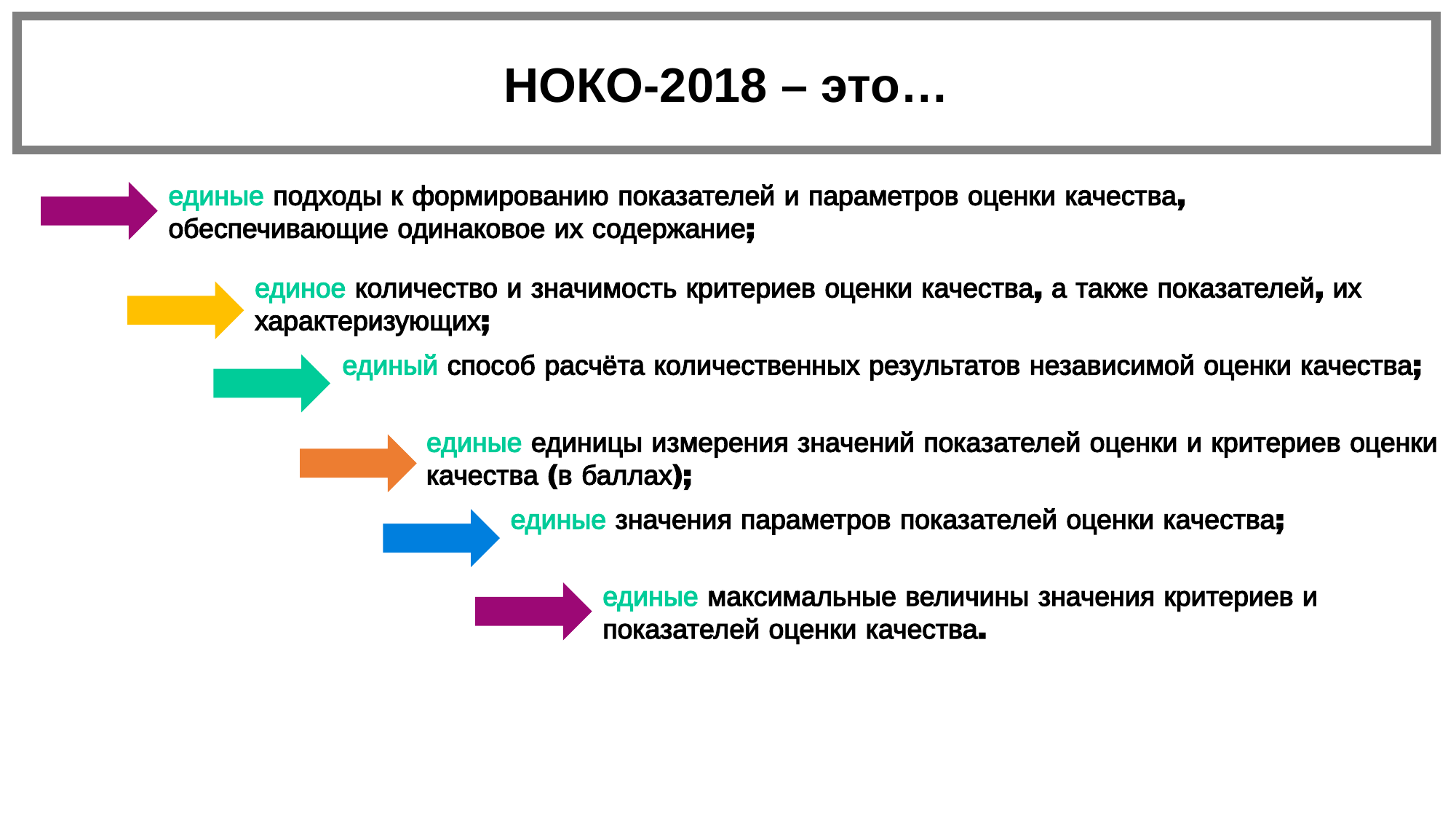

НОКО-2018 – это…
единые подходы к формированию показателей и параметров оценки качества, обеспечивающие одинаковое их содержание;

единое количество и значимость критериев оценки качества, а также показателей, их характеризующих;

единый способ расчёта количественных результатов независимой оценки качества;

единые единицы измерения значений показателей оценки и критериев оценки качества (в баллах);

единые значения параметров показателей оценки качества;

единые максимальные величины значения критериев и показателей оценки качества.